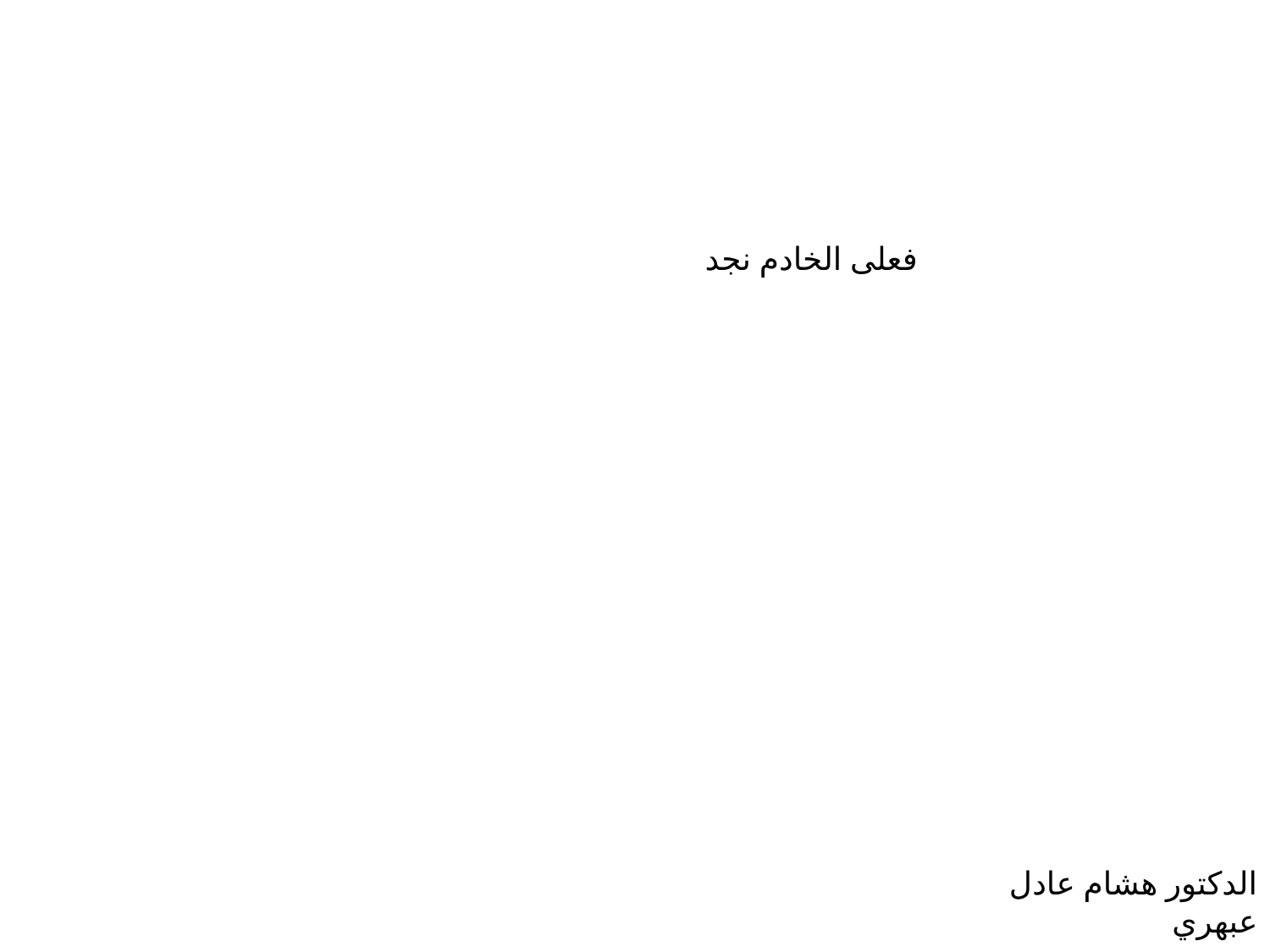

فعلى الخادم نجد
الدكتور هشام عادل عبهري